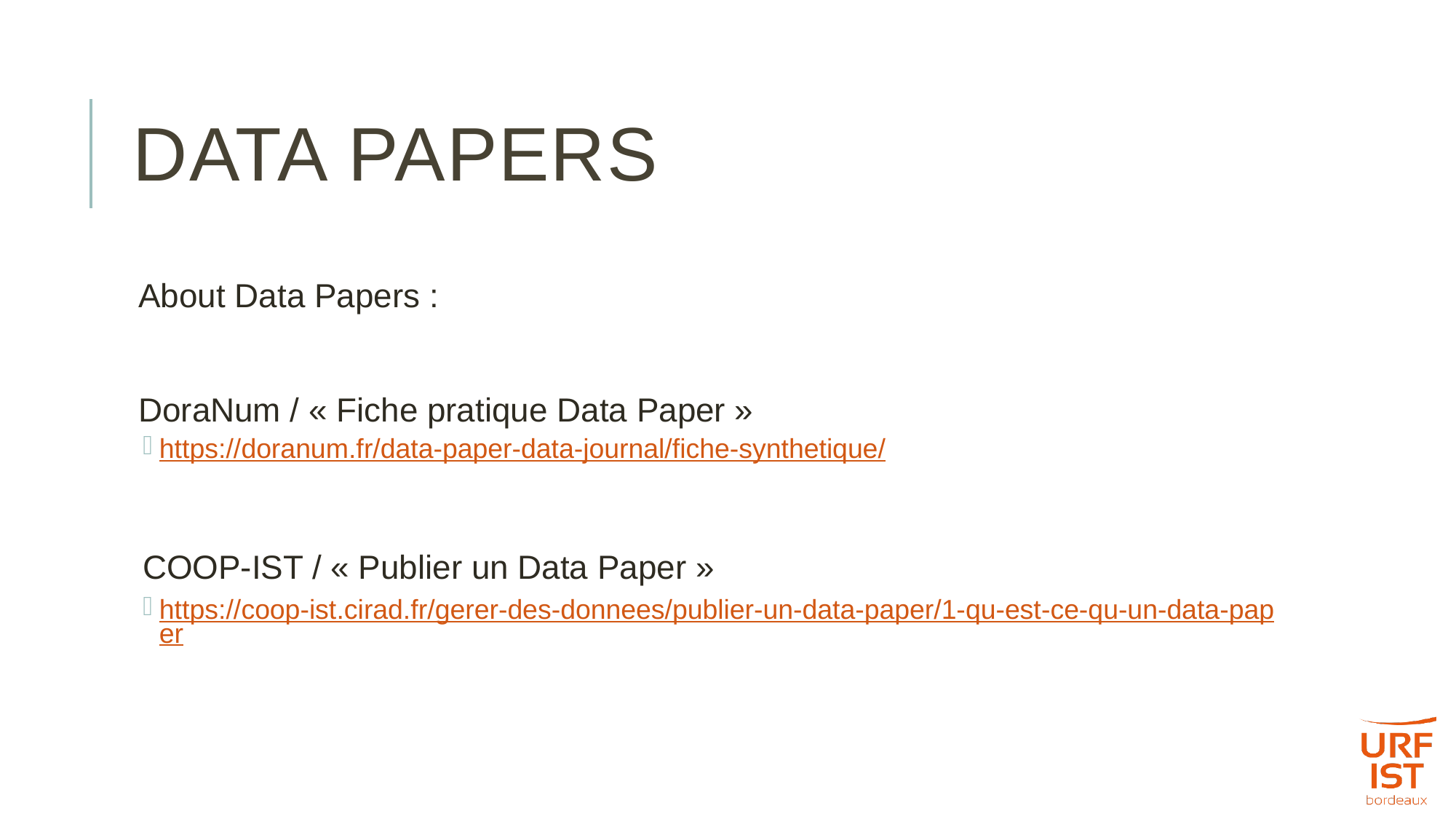

# DATA PAPERS
About Data Papers :

DoraNum / « Fiche pratique Data Paper »
https://doranum.fr/data-paper-data-journal/fiche-synthetique/

COOP-IST / « Publier un Data Paper »
https://coop-ist.cirad.fr/gerer-des-donnees/publier-un-data-paper/1-qu-est-ce-qu-un-data-paper